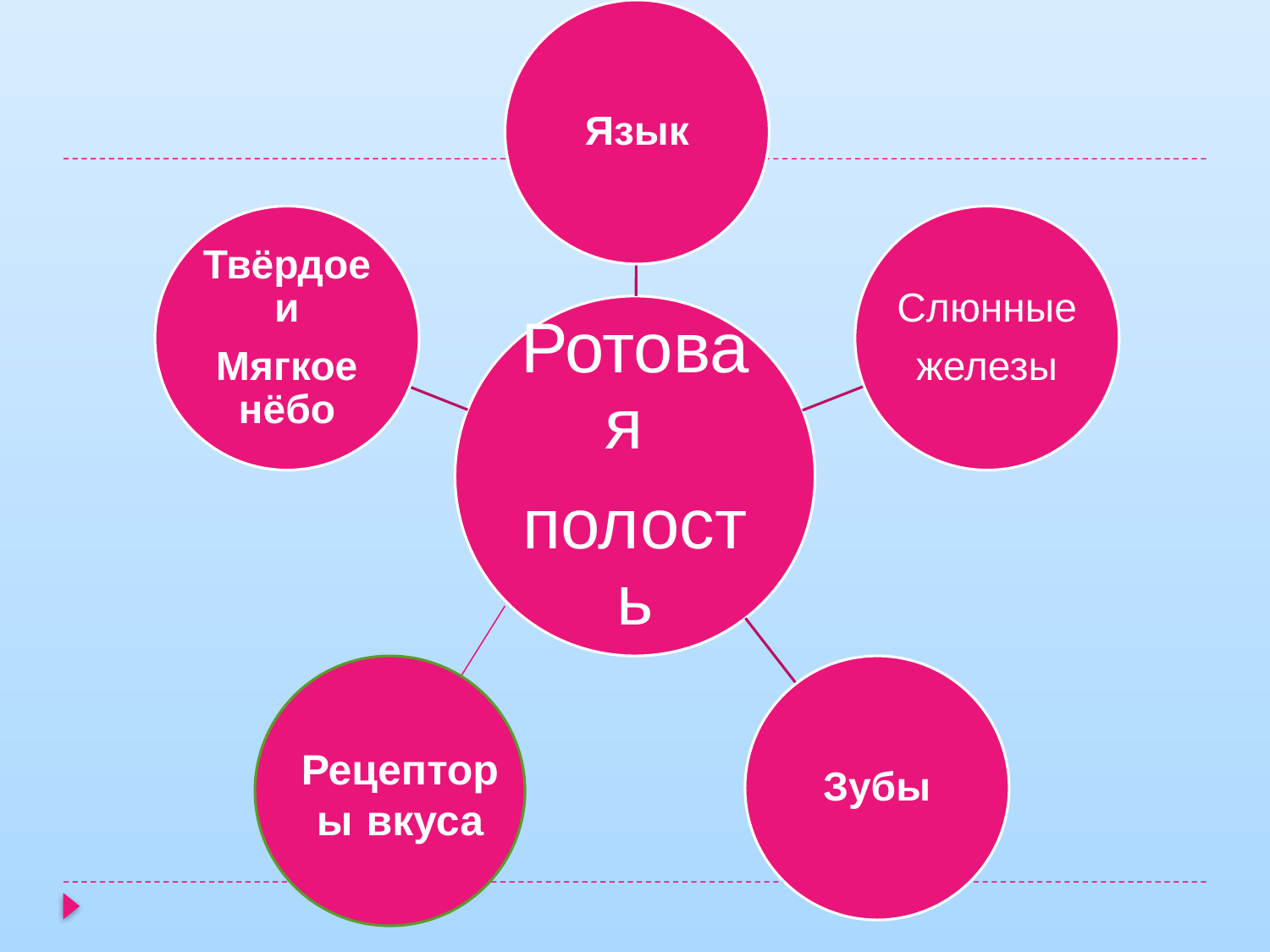

Ротовая
полость

Язык

Слюнные
железы

Зубы

Твёрдое и
Мягкое нёбо

Рецепторы вкуса